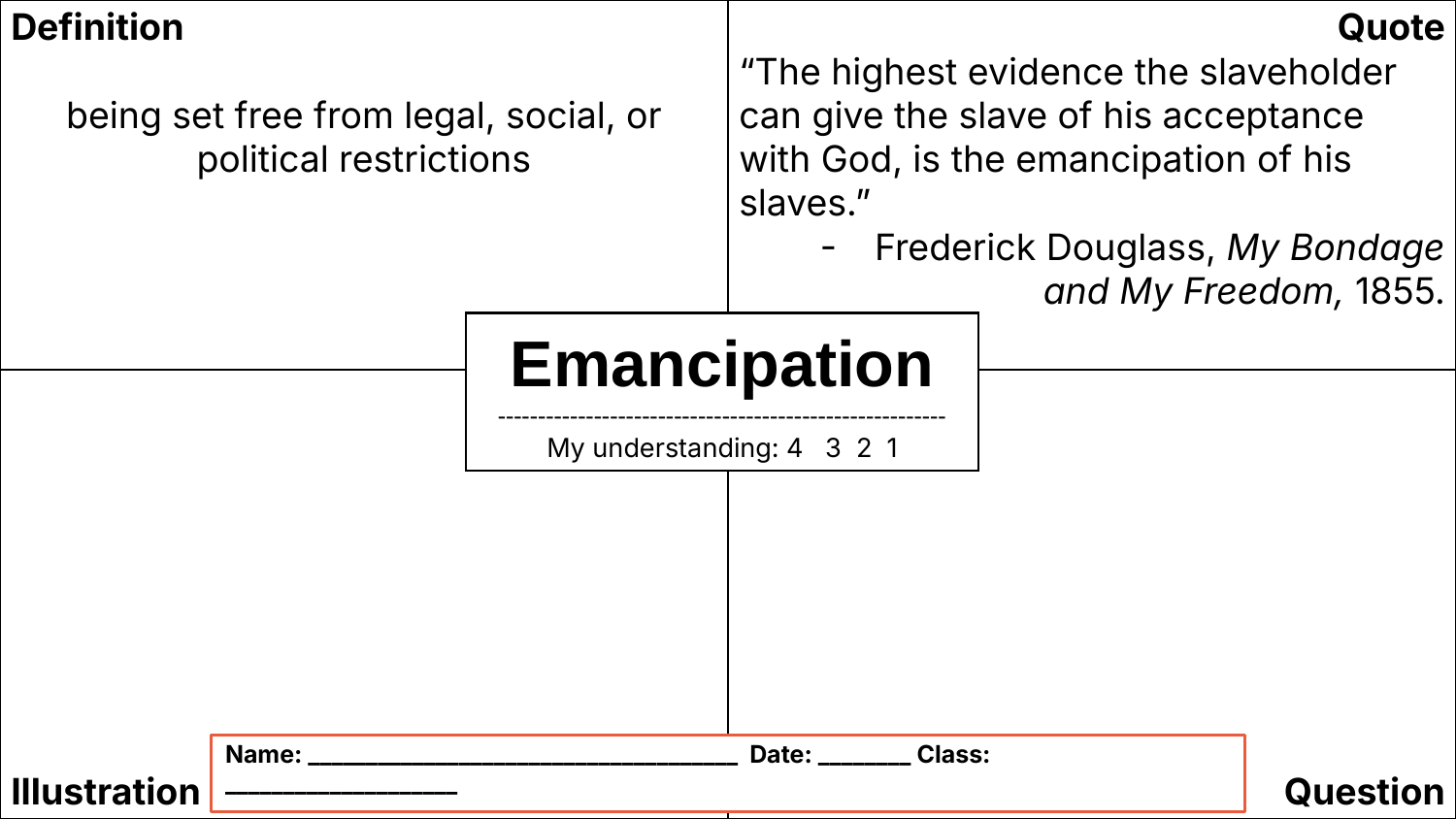

| Definition being set free from legal, social, or political restrictions | Quote “The highest evidence the slaveholder can give the slave of his acceptance with God, is the emancipation of his slaves.” Frederick Douglass, My Bondage and My Freedom, 1855. |
| --- | --- |
| Illustration | Question |
Emancipation
--------------------------------------------------------
My understanding: 4   3  2  1
Name: _____________________________________  Date: ________ Class: ____________________